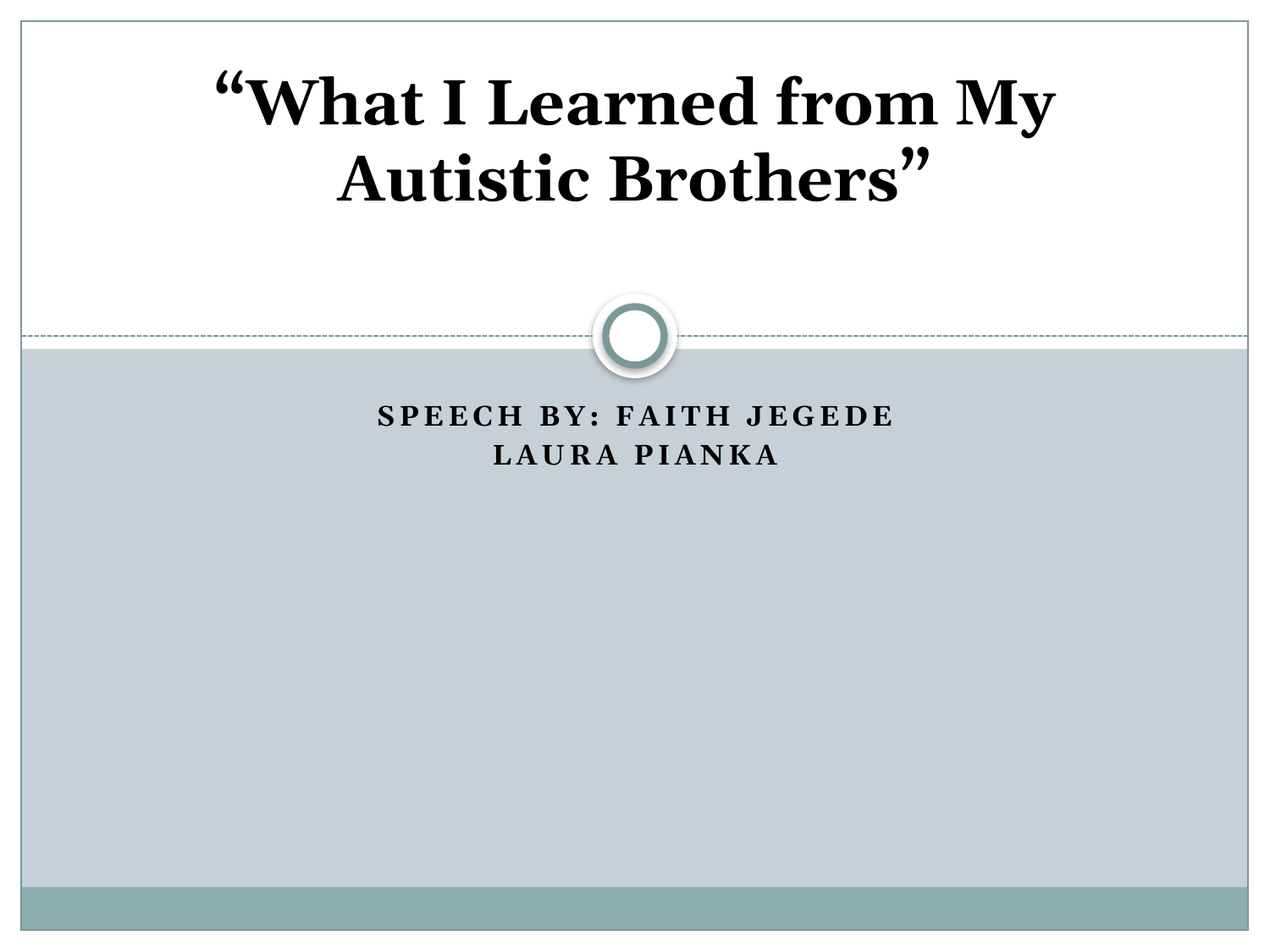

# “What I Learned from My Autistic Brothers”
Speech by: Faith Jegede
Laura Pianka